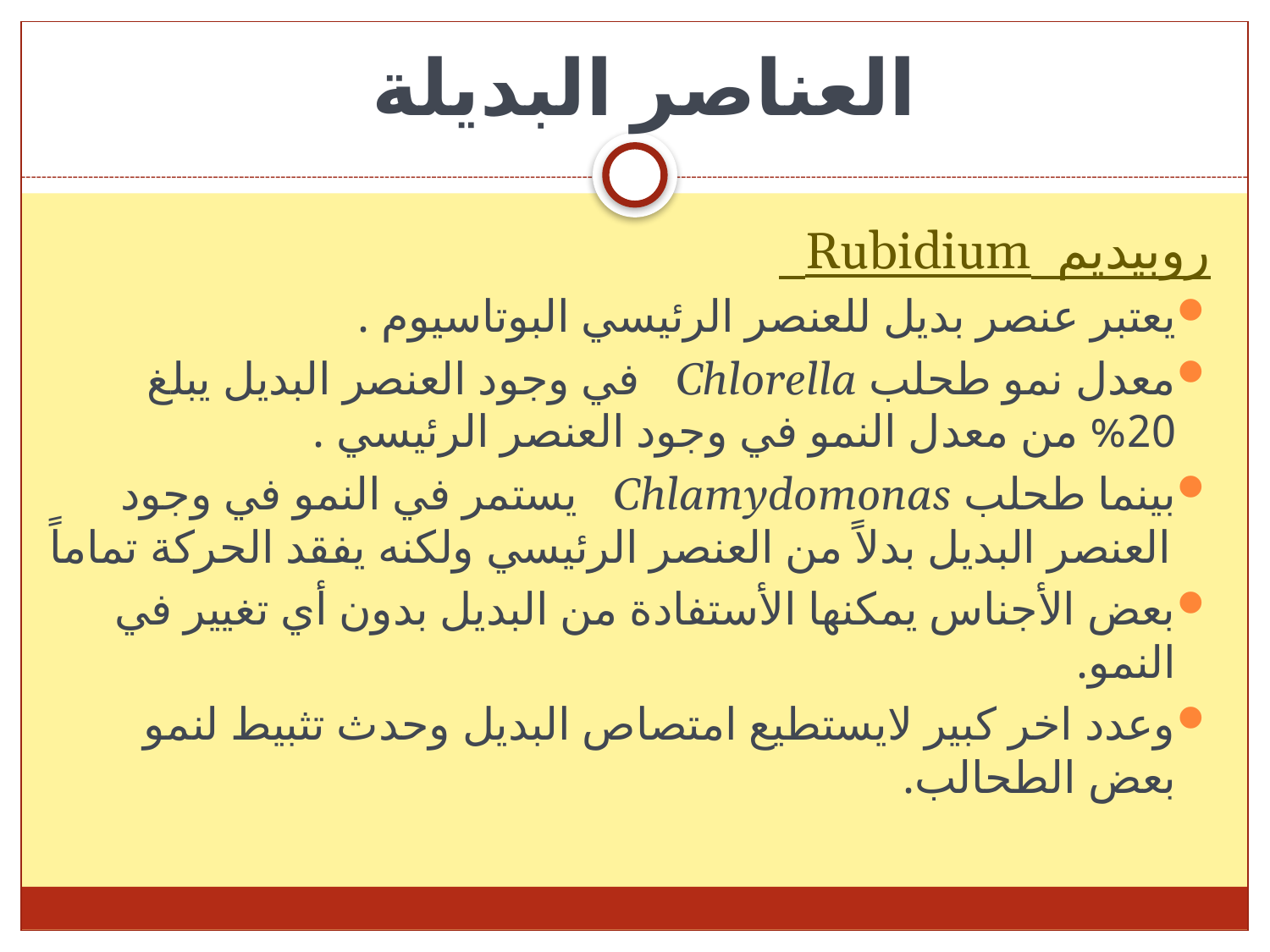

# العناصر البديلة
روبيديم  Rubidium
يعتبر عنصر بديل للعنصر الرئيسي البوتاسيوم .
معدل نمو طحلب Chlorella   في وجود العنصر البديل يبلغ 20% من معدل النمو في وجود العنصر الرئيسي .
بينما طحلب Chlamydomonas   يستمر في النمو في وجود العنصر البديل بدلاً من العنصر الرئيسي ولكنه يفقد الحركة تماماً
بعض الأجناس يمكنها الأستفادة من البديل بدون أي تغيير في النمو.
وعدد اخر كبير لايستطيع امتصاص البديل وحدث تثبيط لنمو بعض الطحالب.